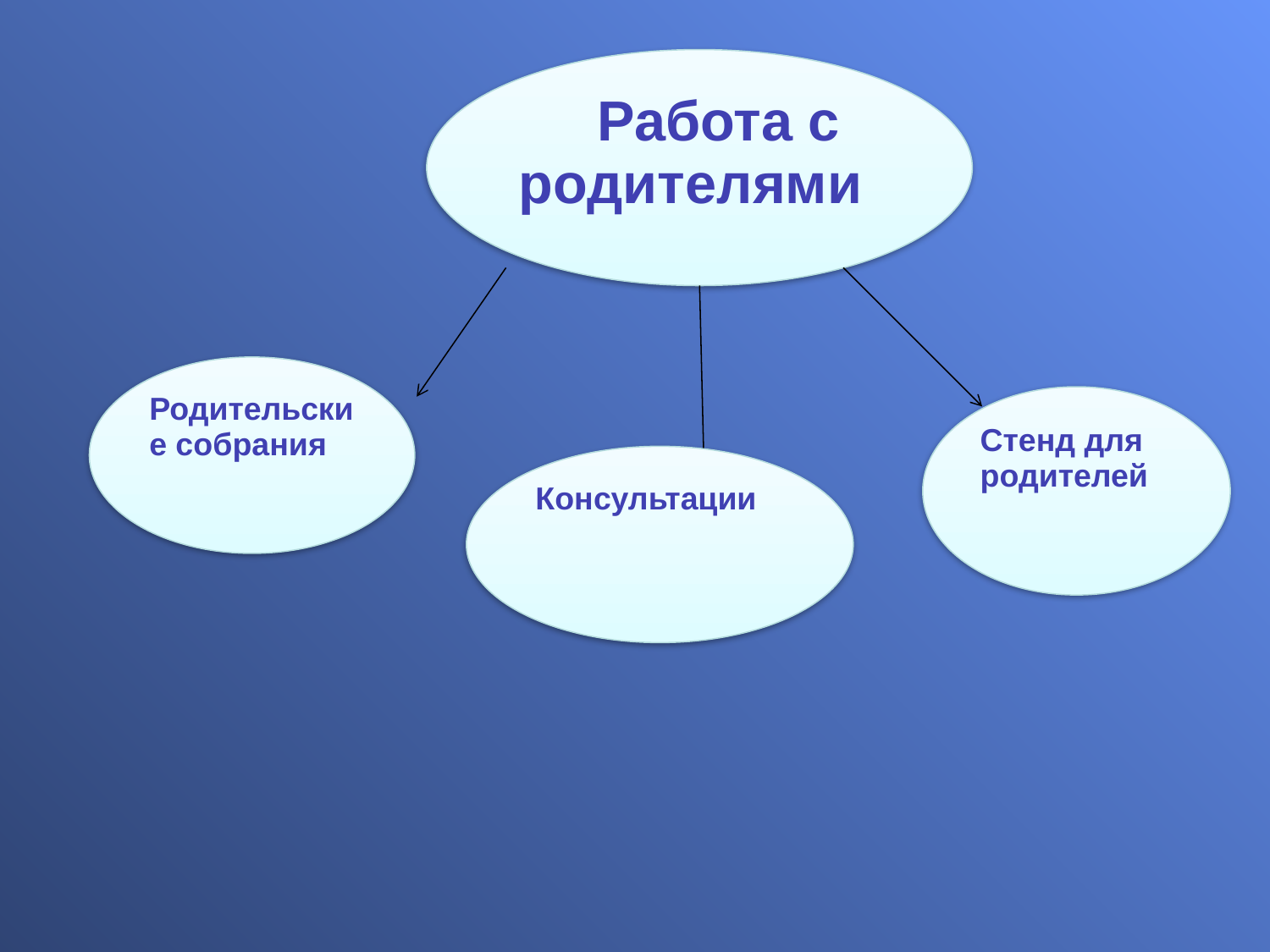

Работа с
родителями
Родительские собрания
Стенд для родителей
Консультации